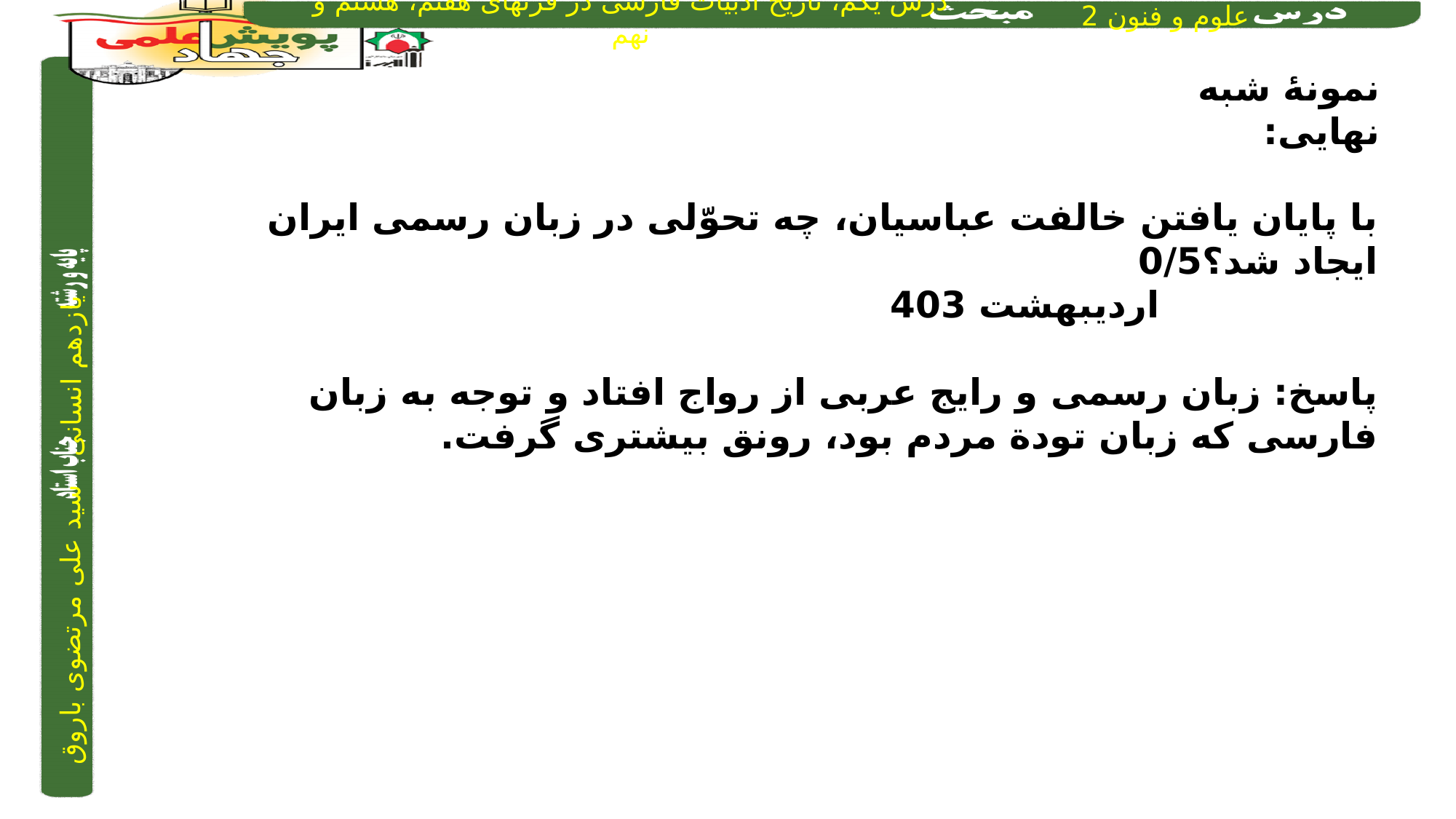

نمونۀ شبه نهایی:
با پایان یافتن خالفت عباسیان، چه تحوّلی در زبان رسمی ایران ایجاد شد؟0/5 											اردیبهشت 403

پاسخ: زبان رسمی و رایج عربی از رواج افتاد و توجه به زبان فارسی که زبان تودة مردم بود، رونق بیشتری گرفت.